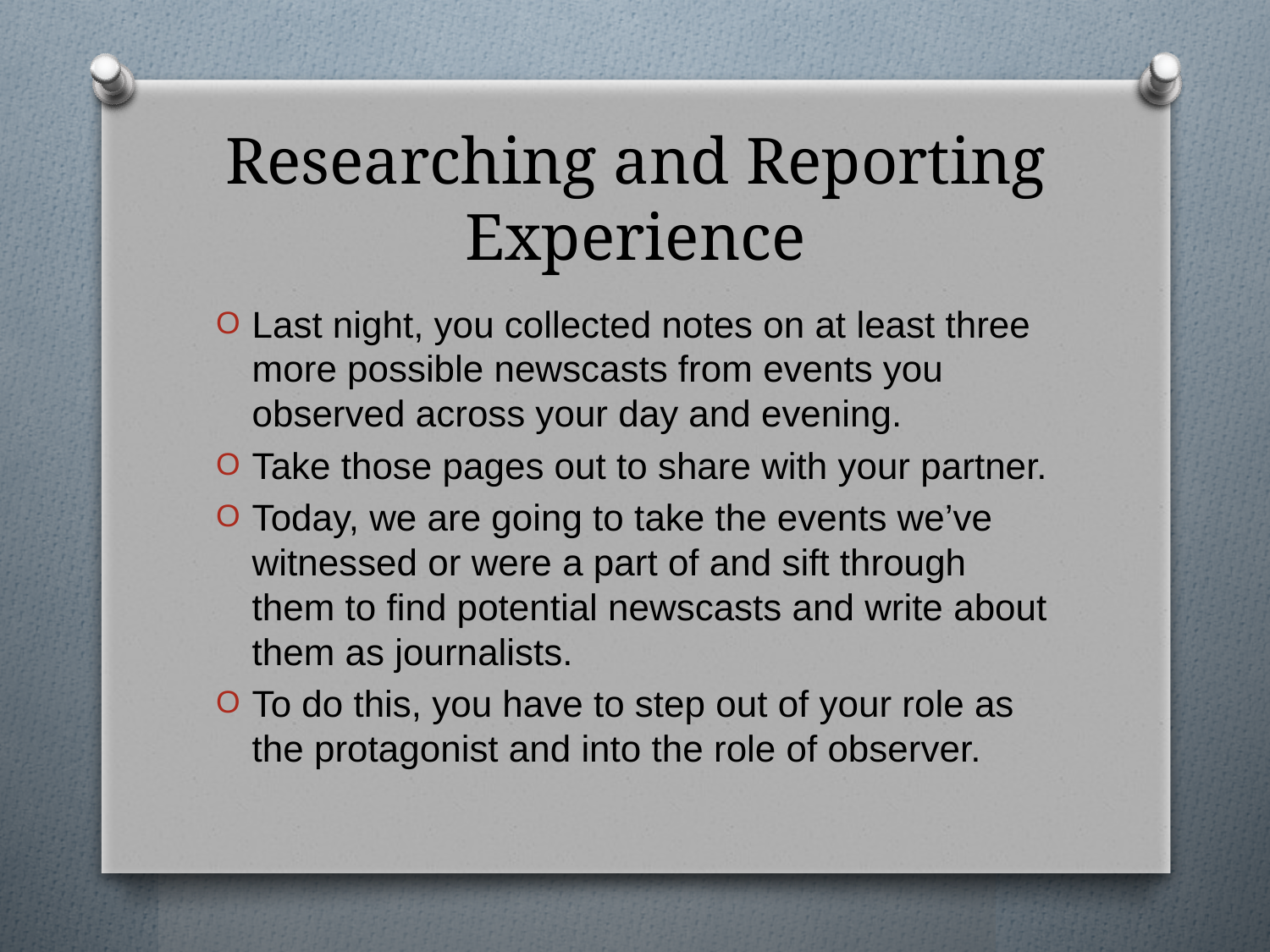

# Researching and Reporting Experience
Last night, you collected notes on at least three more possible newscasts from events you observed across your day and evening.
Take those pages out to share with your partner.
Today, we are going to take the events we’ve witnessed or were a part of and sift through them to find potential newscasts and write about them as journalists.
To do this, you have to step out of your role as the protagonist and into the role of observer.